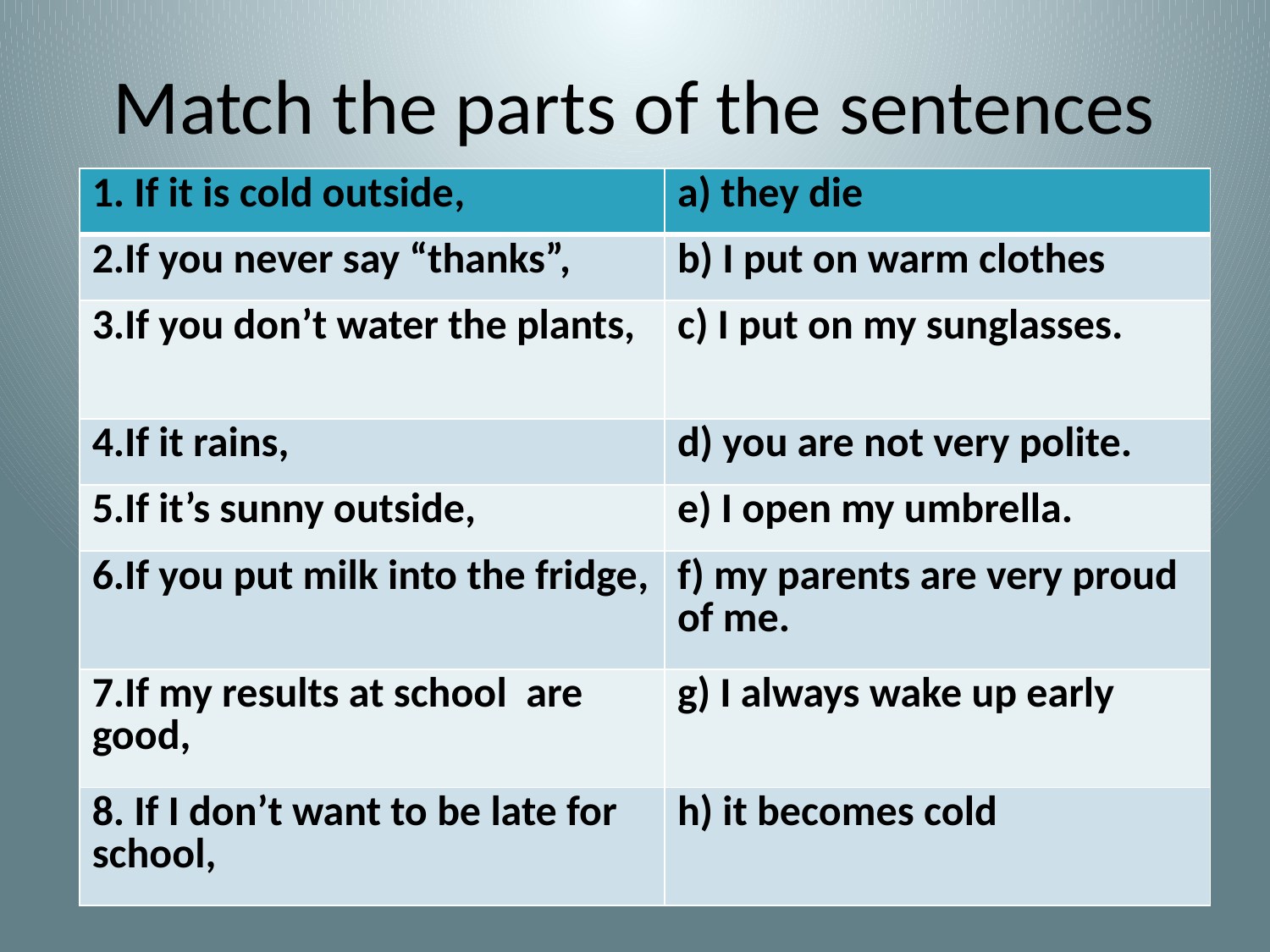

# Match the parts of the sentences
| 1. If it is cold outside, | a) they die |
| --- | --- |
| 2.If you never say “thanks”, | b) I put on warm clothes |
| 3.If you don’t water the plants, | c) I put on my sunglasses. |
| 4.If it rains, | d) you are not very polite. |
| 5.If it’s sunny outside, | e) I open my umbrella. |
| 6.If you put milk into the fridge, | f) my parents are very proud of me. |
| 7.If my results at school are good, | g) I always wake up early |
| 8. If I don’t want to be late for school, | h) it becomes cold |